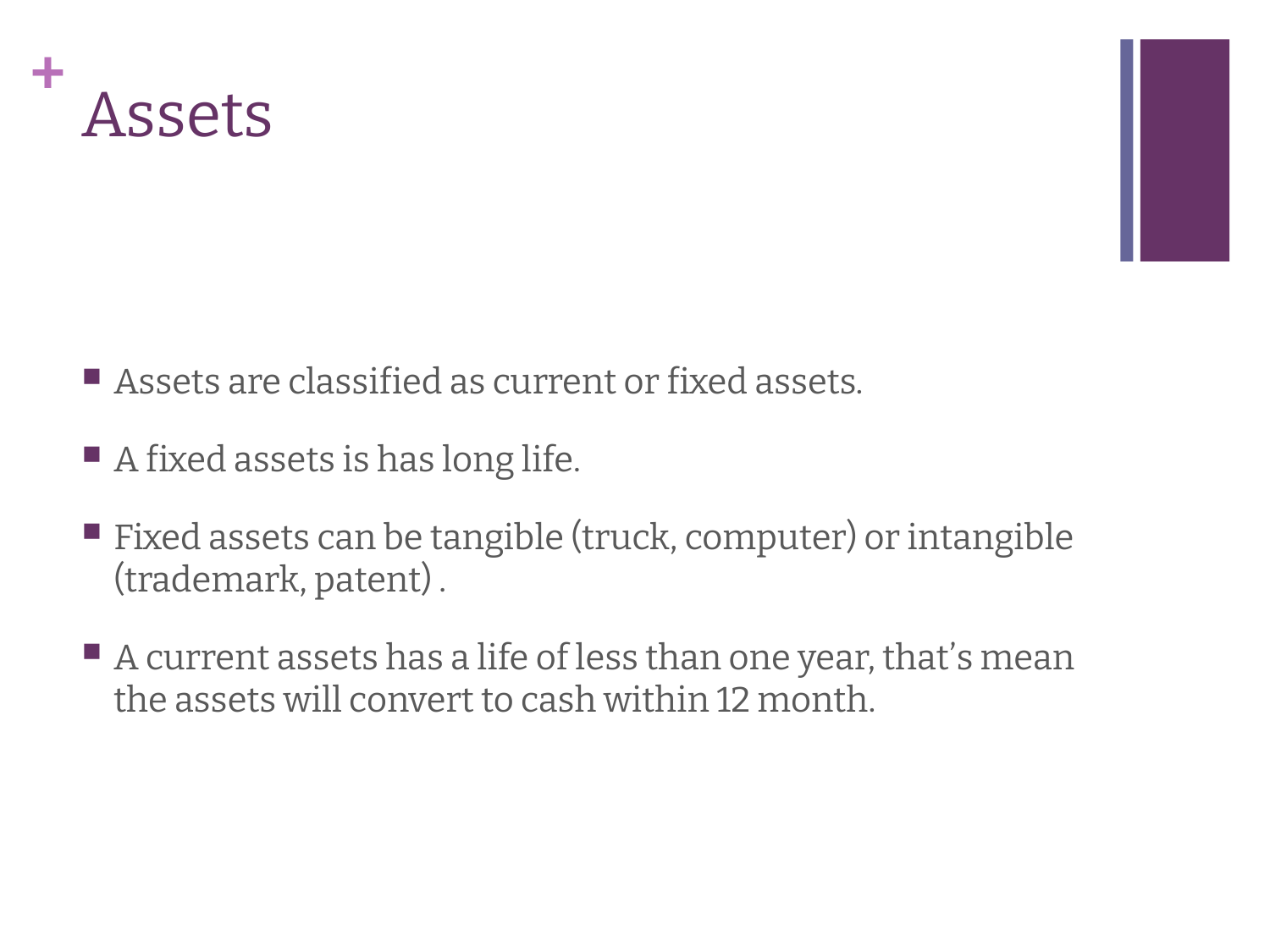

# Assets

Assets are classified as current or fixed assets.
A fixed assets is has long life.
Fixed assets can be tangible (truck, computer) or intangible (trademark, patent) .
A current assets has a life of less than one year, that’s mean the assets will convert to cash within 12 month.